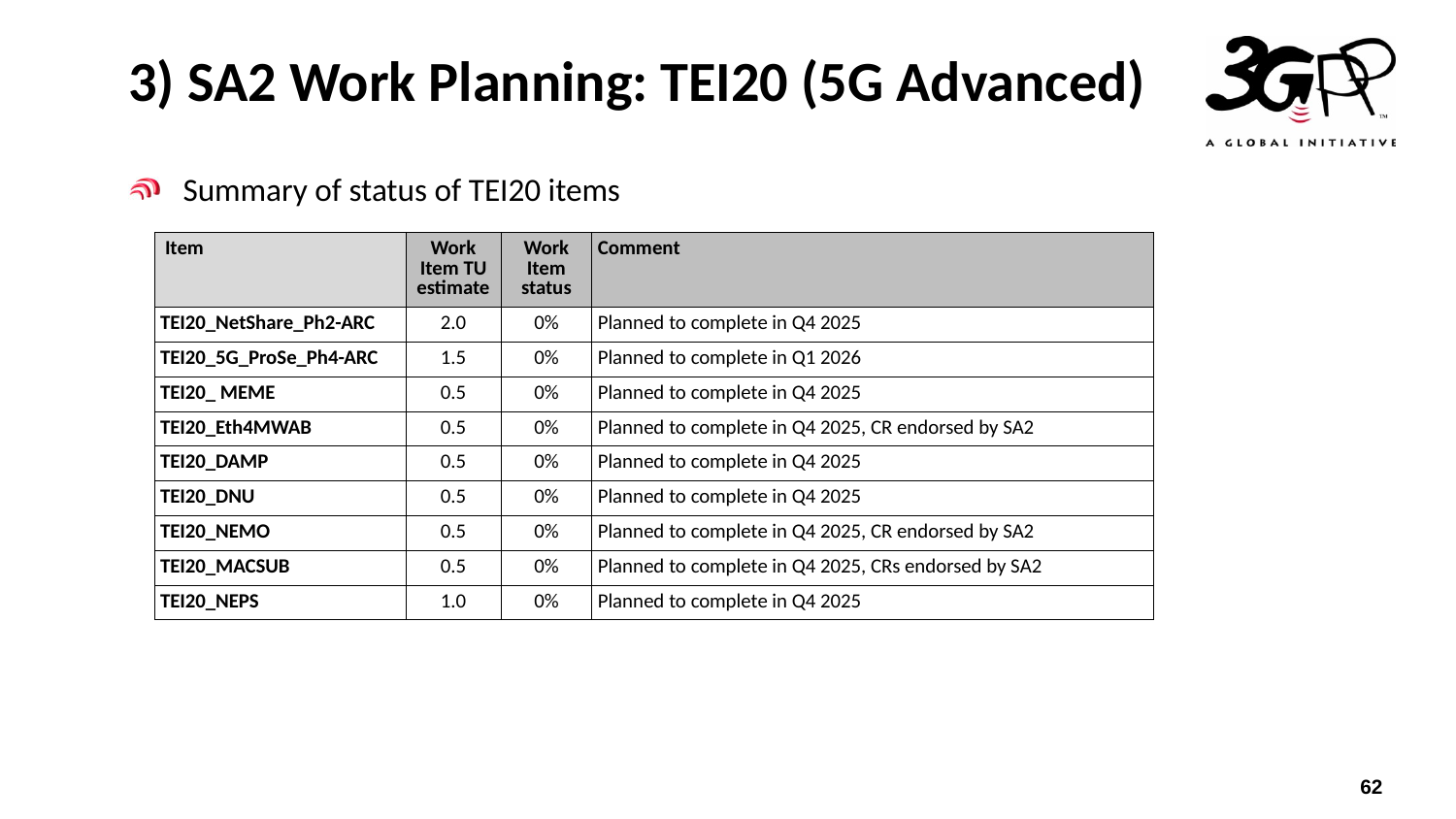

# 3) SA2 Work Planning: TEI20 (5G Advanced)
Summary of status of TEI20 items
| Item | Work Item TU estimate | Work Item status | Comment |
| --- | --- | --- | --- |
| TEI20\_NetShare\_Ph2-ARC | 2.0 | 0% | Planned to complete in Q4 2025 |
| TEI20\_5G\_ProSe\_Ph4-ARC | 1.5 | 0% | Planned to complete in Q1 2026 |
| TEI20\_ MEME | 0.5 | 0% | Planned to complete in Q4 2025 |
| TEI20\_Eth4MWAB | 0.5 | 0% | Planned to complete in Q4 2025, CR endorsed by SA2 |
| TEI20\_DAMP | 0.5 | 0% | Planned to complete in Q4 2025 |
| TEI20\_DNU | 0.5 | 0% | Planned to complete in Q4 2025 |
| TEI20\_NEMO | 0.5 | 0% | Planned to complete in Q4 2025, CR endorsed by SA2 |
| TEI20\_MACSUB | 0.5 | 0% | Planned to complete in Q4 2025, CRs endorsed by SA2 |
| TEI20\_NEPS | 1.0 | 0% | Planned to complete in Q4 2025 |